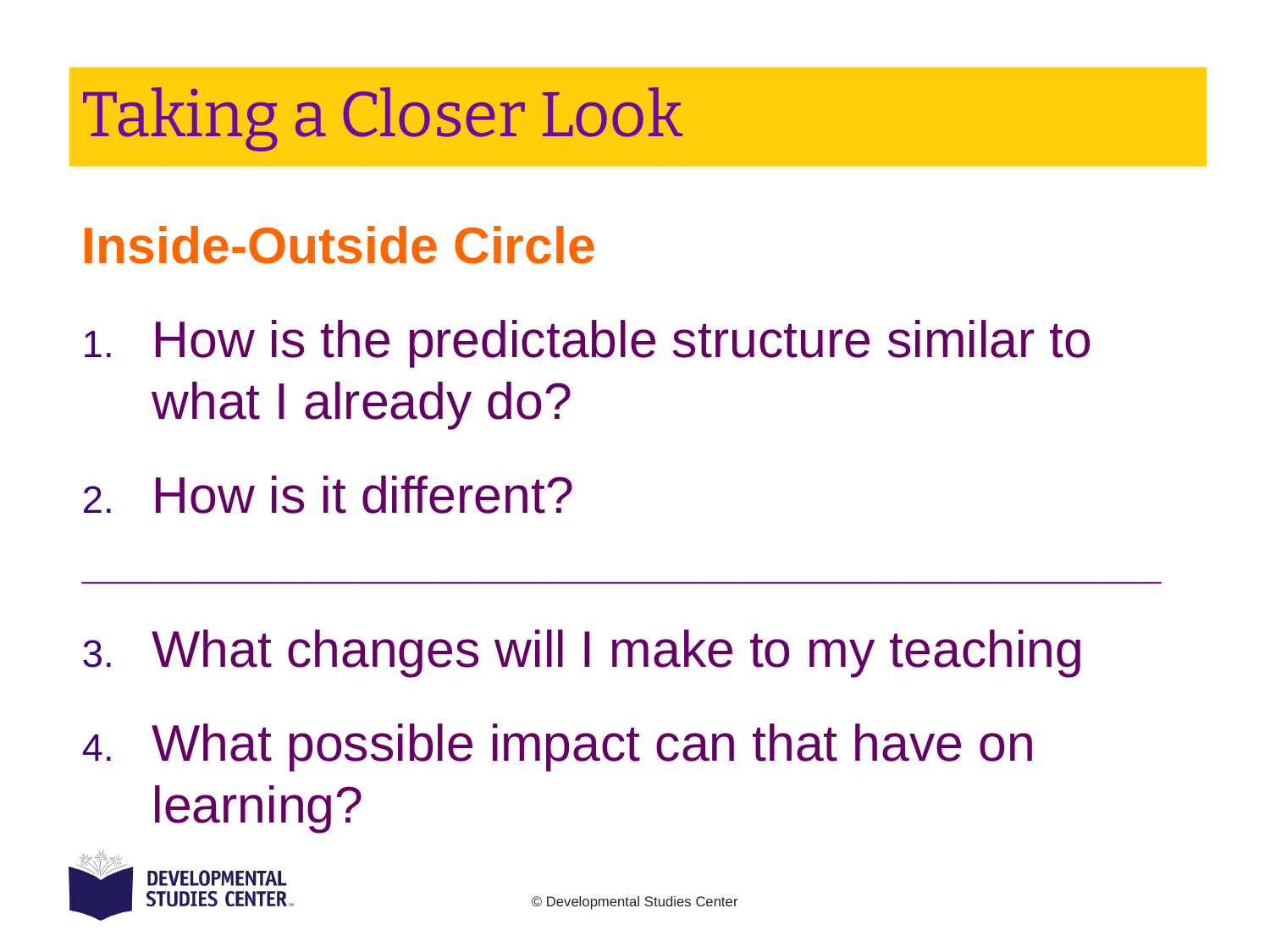

# Taking a Closer Look
Inside-Outside Circle
How is the predictable structure similar to what I already do?
How is it different?
_________________________________________________________________________________
What changes will I make to my teaching
What possible impact can that have on learning?